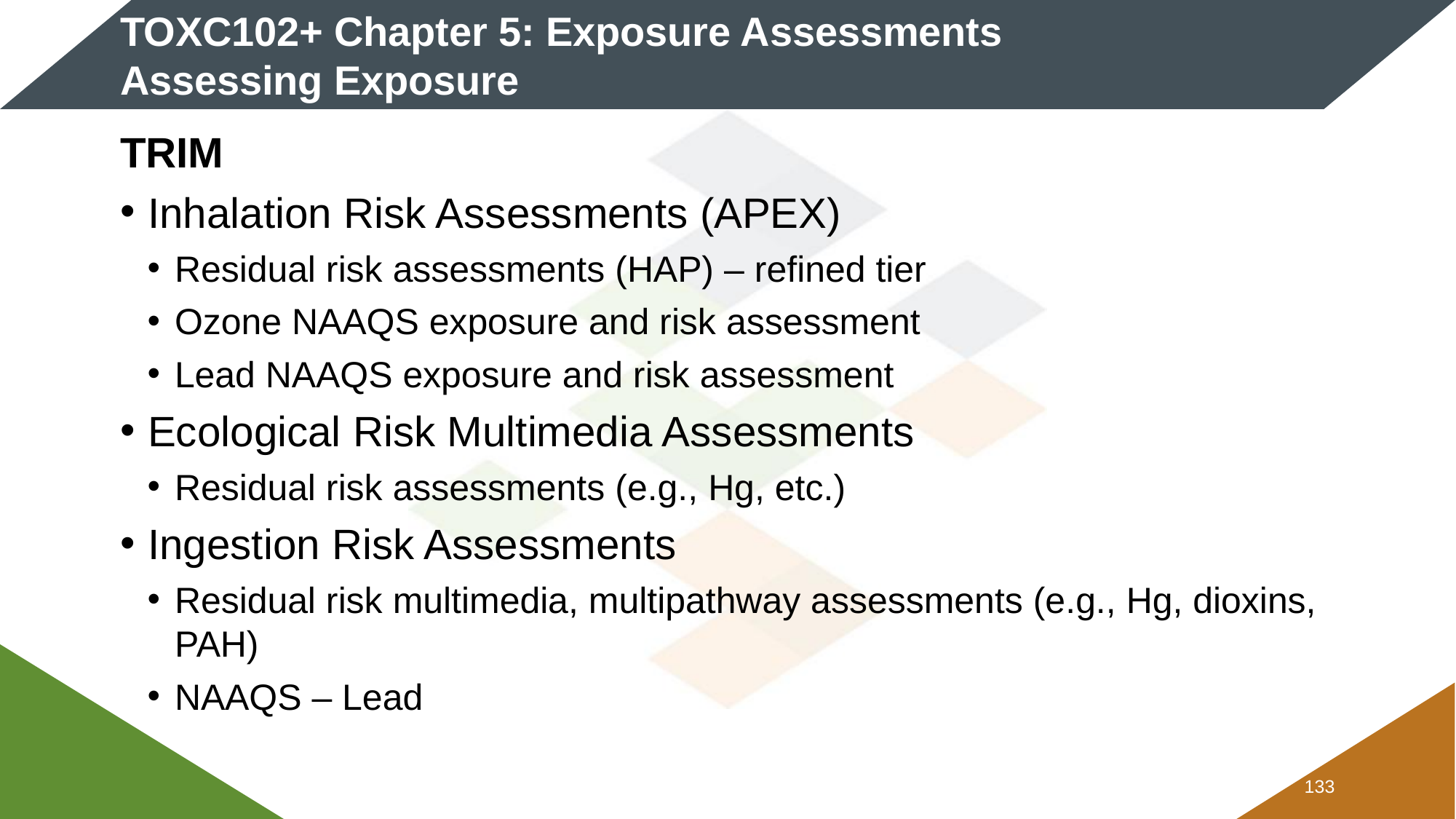

# TOXC102+ Chapter 5: Exposure Assessments Assessing Exposure
TRIM
Inhalation Risk Assessments (APEX)
Residual risk assessments (HAP) – refined tier
Ozone NAAQS exposure and risk assessment
Lead NAAQS exposure and risk assessment
Ecological Risk Multimedia Assessments
Residual risk assessments (e.g., Hg, etc.)
Ingestion Risk Assessments
Residual risk multimedia, multipathway assessments (e.g., Hg, dioxins, PAH)
NAAQS – Lead
133